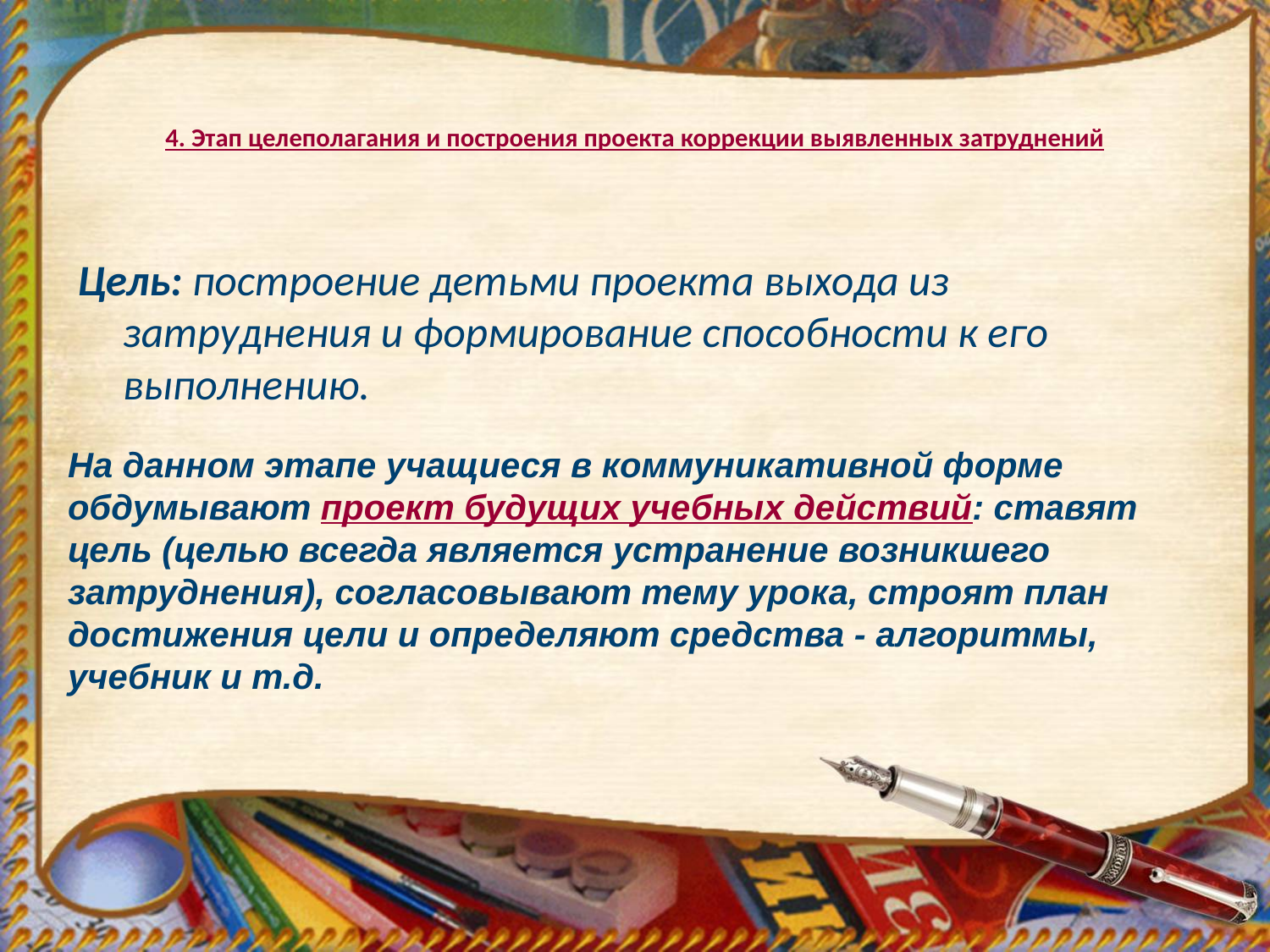

# 4. Этап целеполагания и построения проекта коррекции выявленных затруднений
Цель: построение детьми проекта выхода из затруднения и формирование способности к его выполнению.
На данном этапе учащиеся в коммуникативной форме обдумывают проект будущих учебных действий: ставят цель (целью всегда является устранение возникшего затруднения), согласовывают тему урока, строят план достижения цели и определяют средства - алгоритмы, учебник и т.д.